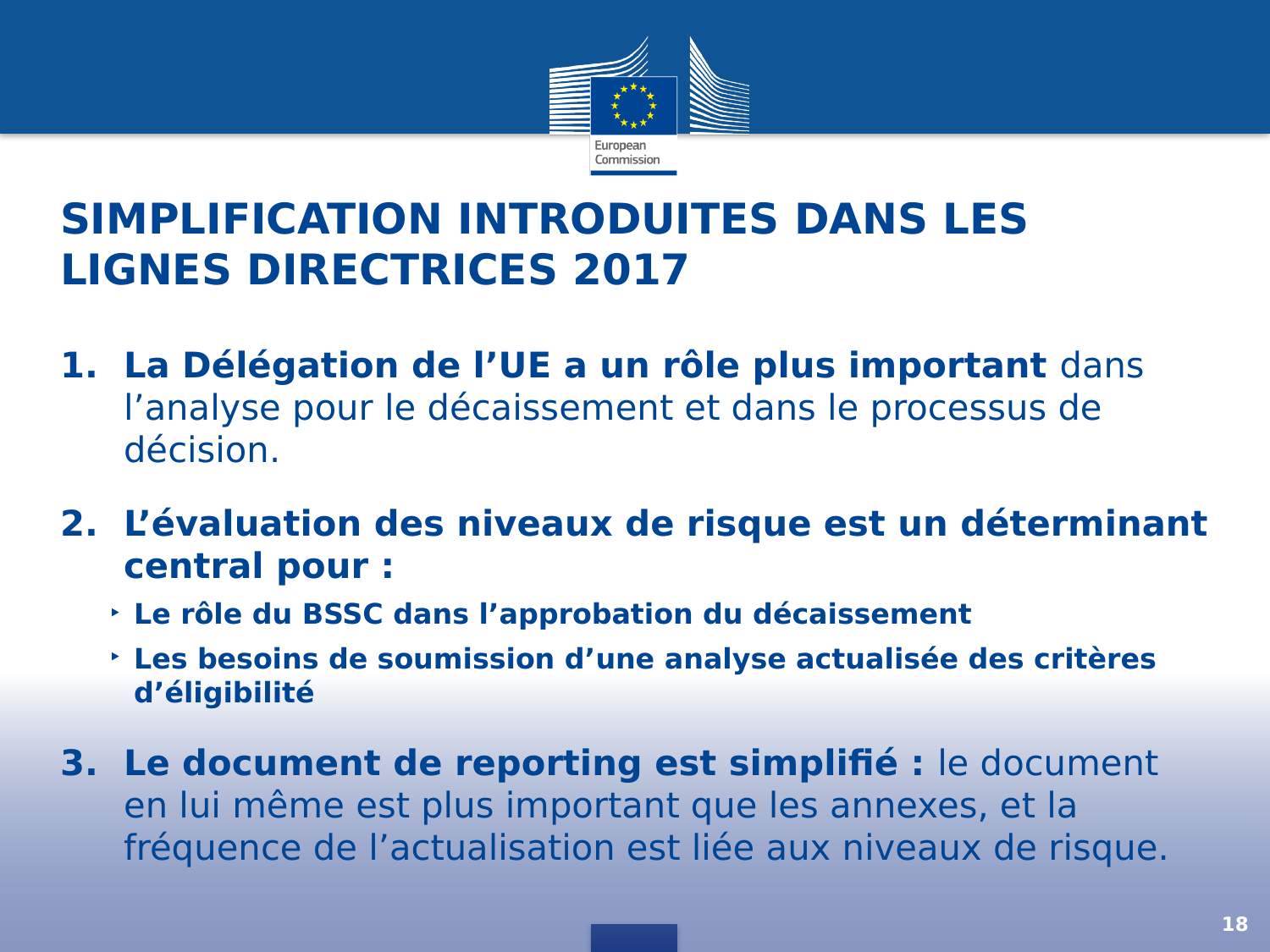

# Simplification introduites dans les lignes directrices 2017
La Délégation de l’UE a un rôle plus important dans  l’analyse pour le décaissement et dans le processus de décision.
L’évaluation des niveaux de risque est un déterminant central pour :
Le rôle du BSSC dans l’approbation du décaissement
Les besoins de soumission d’une analyse actualisée des critères d’éligibilité
Le document de reporting est simplifié : le document en lui même est plus important que les annexes, et la fréquence de l’actualisation est liée aux niveaux de risque.

18